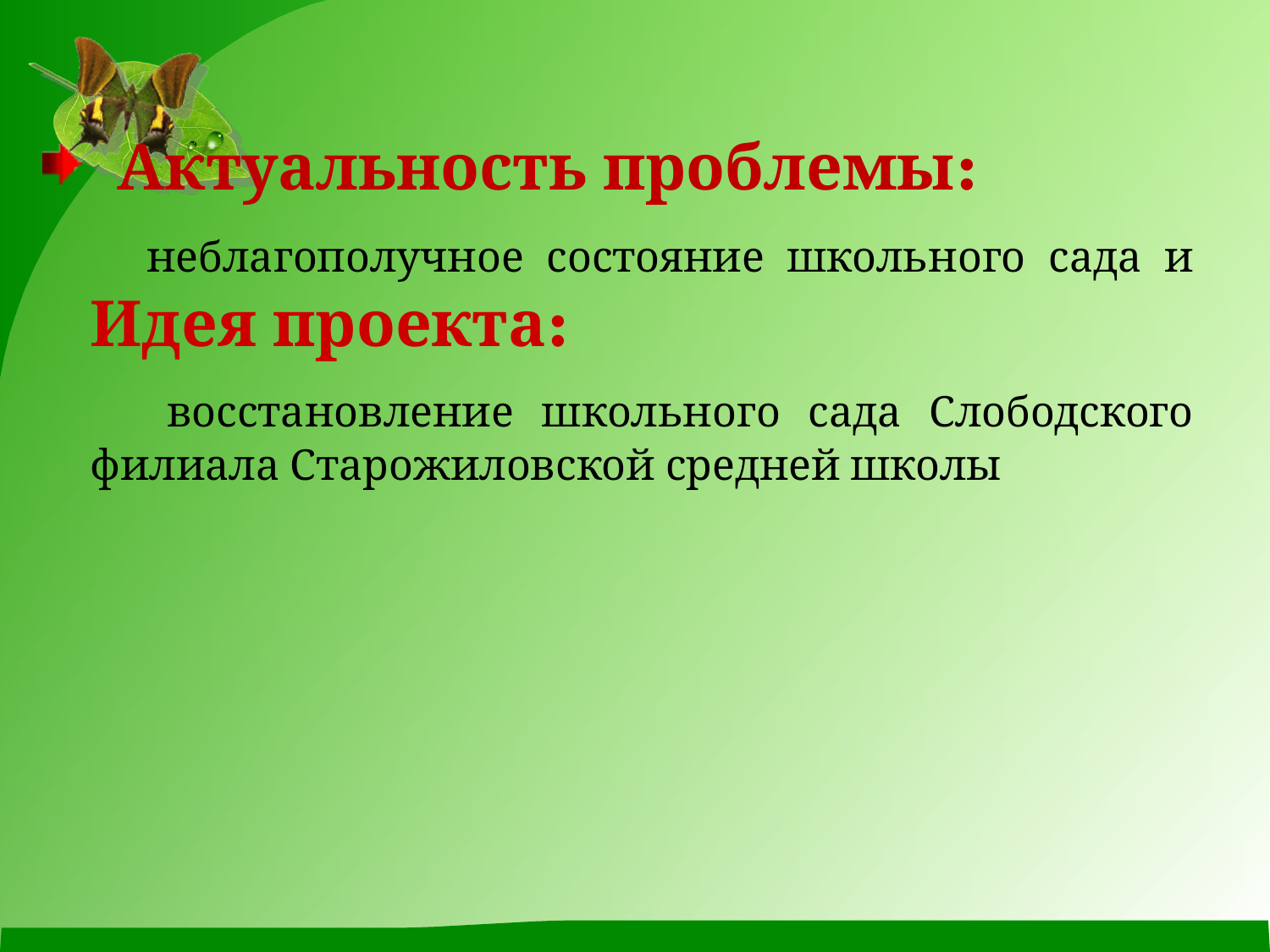

Актуальность проблемы:
    неблагополучное состояние школьного сада и Идея проекта:
    восстановление школьного сада Слободского филиала Старожиловской средней школы

#